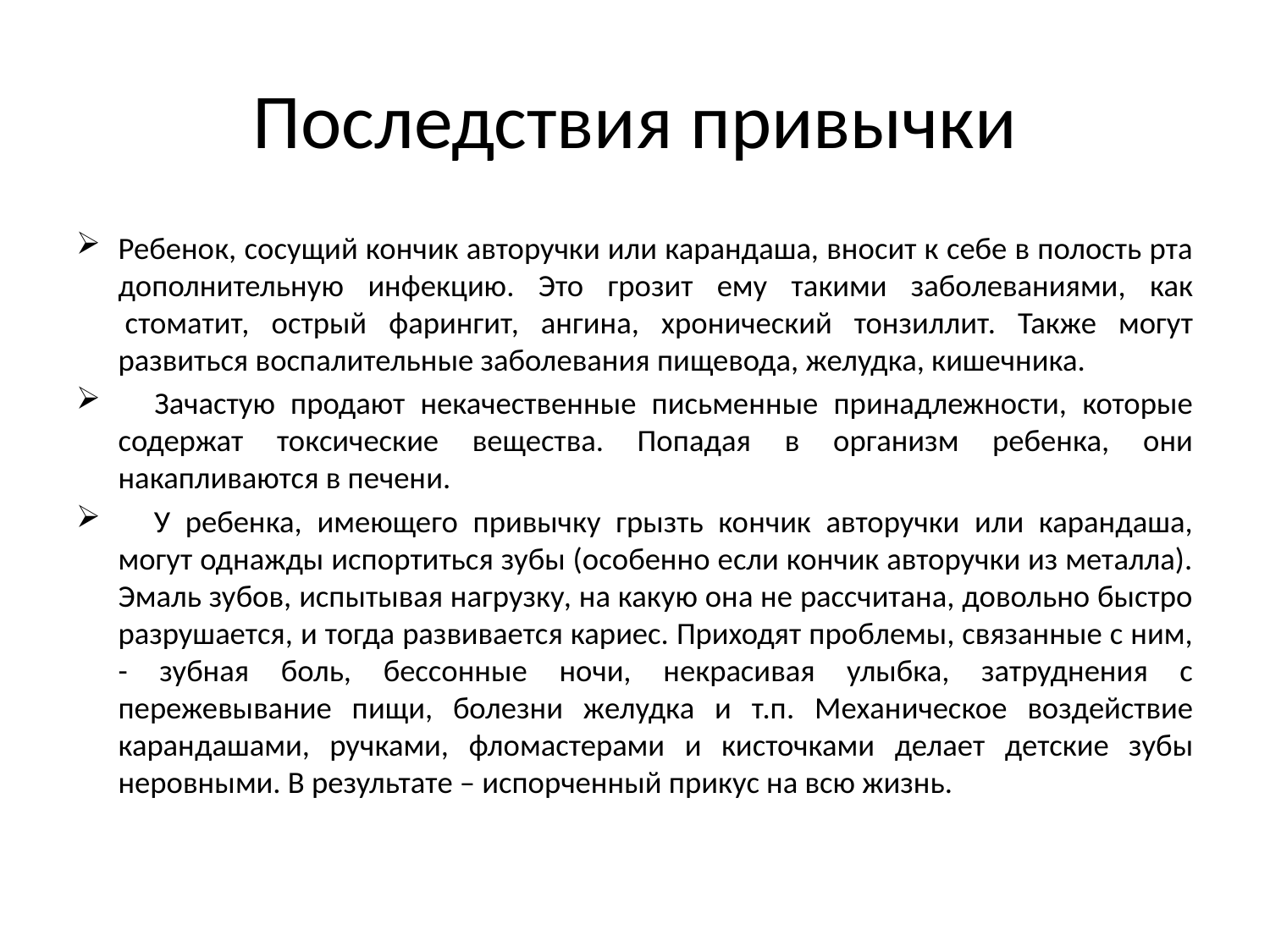

# Последствия привычки
Ребенок, сосущий кончик авторучки или карандаша, вносит к себе в полость рта дополнительную инфекцию. Это грозит ему такими заболеваниями, как  стоматит, острый фарингит, ангина, хронический тонзиллит. Также могут развиться воспалительные заболевания пищевода, желудка, кишечника.
    Зачастую продают некачественные письменные принадлежности, которые содержат токсические вещества. Попадая в организм ребенка, они накапливаются в печени.
    У ребенка, имеющего привычку грызть кончик авторучки или карандаша, могут однажды испортиться зубы (особенно если кончик авторучки из металла). Эмаль зубов, испытывая нагрузку, на какую она не рассчитана, довольно быстро разрушается, и тогда развивается кариес. Приходят проблемы, связанные с ним, - зубная боль, бессонные ночи, некрасивая улыбка, затруднения с пережевывание пищи, болезни желудка и т.п. Механическое воздействие карандашами, ручками, фломастерами и кисточками делает детские зубы неровными. В результате – испорченный прикус на всю жизнь.